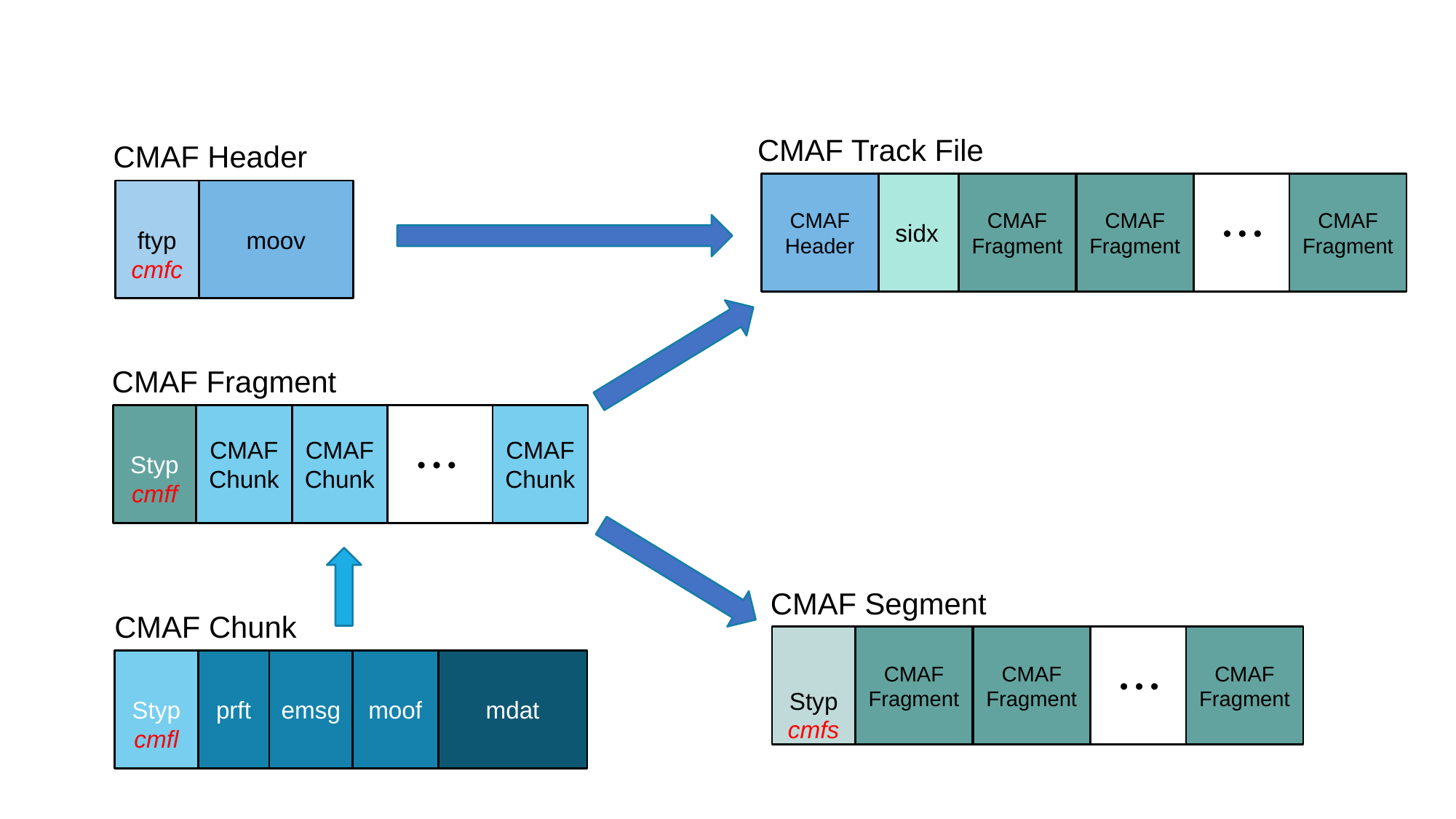

CMAF Track File
CMAF Header
CMAF Header
CMAF Fragment
• • •
CMAF Fragment

sidx

CMAF Fragment

ftyp
cmfc

moov

CMAF Fragment
CMAF
Chunk

Styp
cmff

CMAF
Chunk
CMAF
Chunk
• • •

CMAF Segment
CMAF Chunk
CMAF Fragment
• • •
CMAF Fragment

Styp
cmfs
CMAF Fragment

Styp
cmfl

prft
emsg
moof
mdat